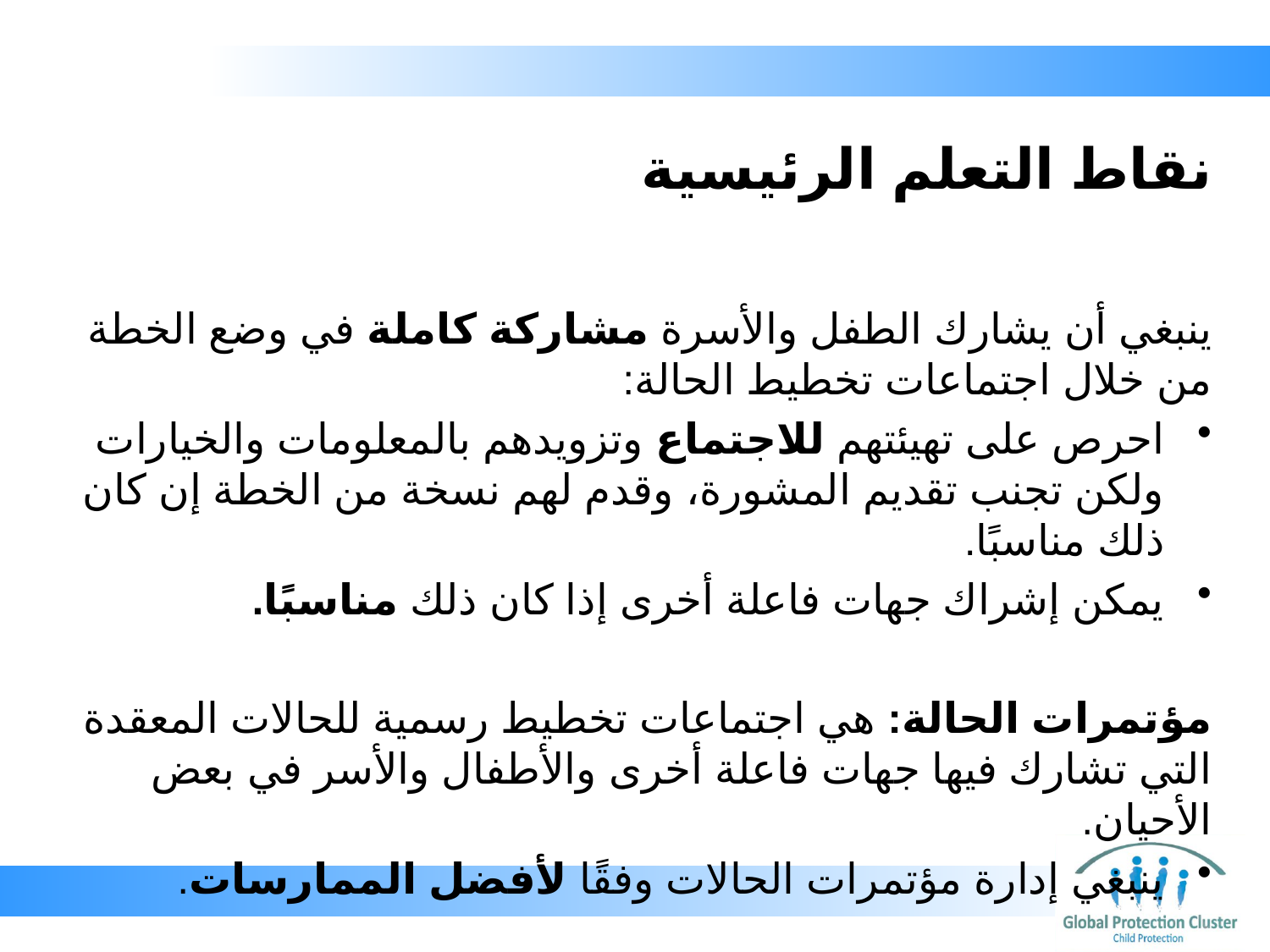

# نقاط التعلم الرئيسية

ينبغي أن يشارك الطفل والأسرة مشاركة كاملة في وضع الخطة من خلال اجتماعات تخطيط الحالة:
احرص على تهيئتهم للاجتماع وتزويدهم بالمعلومات والخيارات ولكن تجنب تقديم المشورة، وقدم لهم نسخة من الخطة إن كان ذلك مناسبًا.
يمكن إشراك جهات فاعلة أخرى إذا كان ذلك مناسبًا.

مؤتمرات الحالة: هي اجتماعات تخطيط رسمية للحالات المعقدة التي تشارك فيها جهات فاعلة أخرى والأطفال والأسر في بعض الأحيان.
ينبغي إدارة مؤتمرات الحالات وفقًا لأفضل الممارسات.